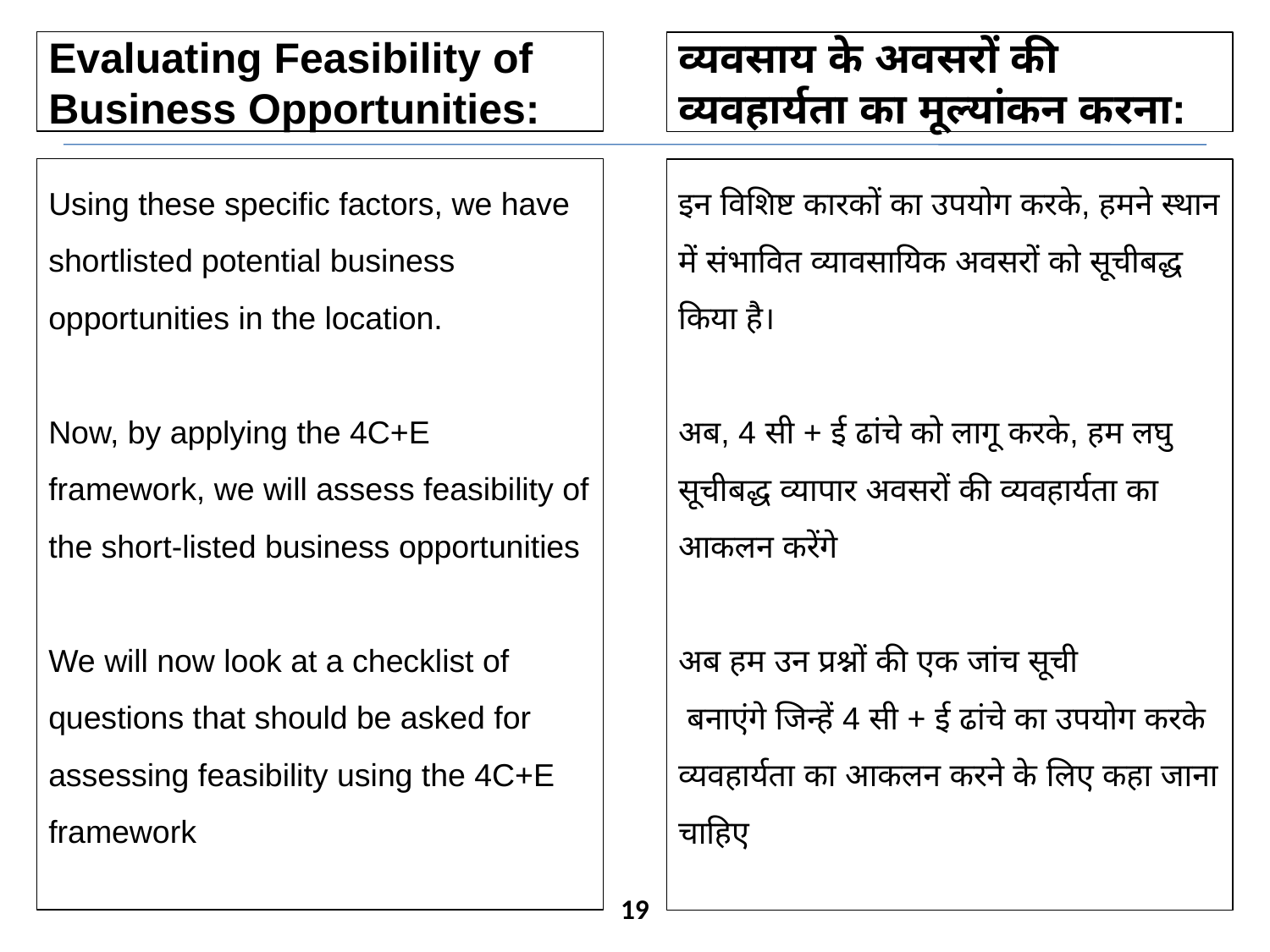

Evaluating Feasibility of Business Opportunities:
व्यवसाय के अवसरों की व्यवहार्यता का मूल्यांकन करना:

Using these specific factors, we have shortlisted potential business opportunities in the location.

Now, by applying the 4C+E framework, we will assess feasibility of the short-listed business opportunities

We will now look at a checklist of questions that should be asked for assessing feasibility using the 4C+E framework

इन विशिष्ट कारकों का उपयोग करके, हमने स्थान में संभावित व्यावसायिक अवसरों को सूचीबद्ध किया है।

अब, 4 सी + ई ढांचे को लागू करके, हम लघु सूचीबद्ध व्यापार अवसरों की व्यवहार्यता का आकलन करेंगे

अब हम उन प्रश्नों की एक जांच सूची
 बनाएंगे जिन्हें 4 सी + ई ढांचे का उपयोग करके व्यवहार्यता का आकलन करने के लिए कहा जाना चाहिए
19